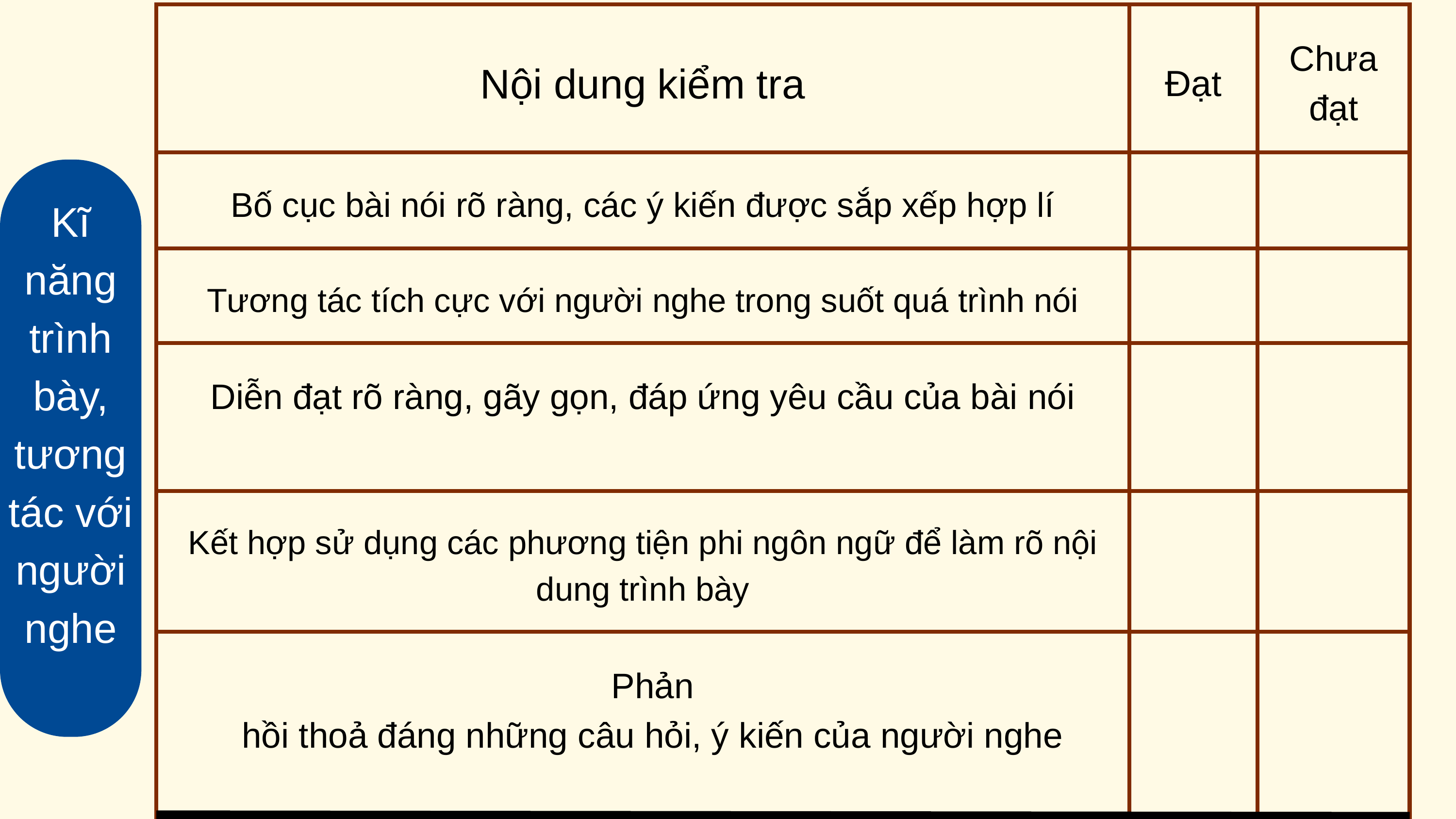

| Nội dung kiểm tra | Đạt | Chưa đạt |
| --- | --- | --- |
| Bố cục bài nói rõ ràng, các ý kiến được sắp xếp hợp lí |  |  |
| Tương tác tích cực với người nghe trong suốt quá trình nói |  |  |
| Diễn đạt rõ ràng, gãy gọn, đáp ứng yêu cầu của bài nói |  |  |
| Kết hợp sử dụng các phương tiện phi ngôn ngữ để làm rõ nội dung trình bày |  |  |
| Phản hồi thoả đáng những câu hỏi, ý kiến của người nghe |  |  |

Kĩ năng trình bày, tương tác với người nghe